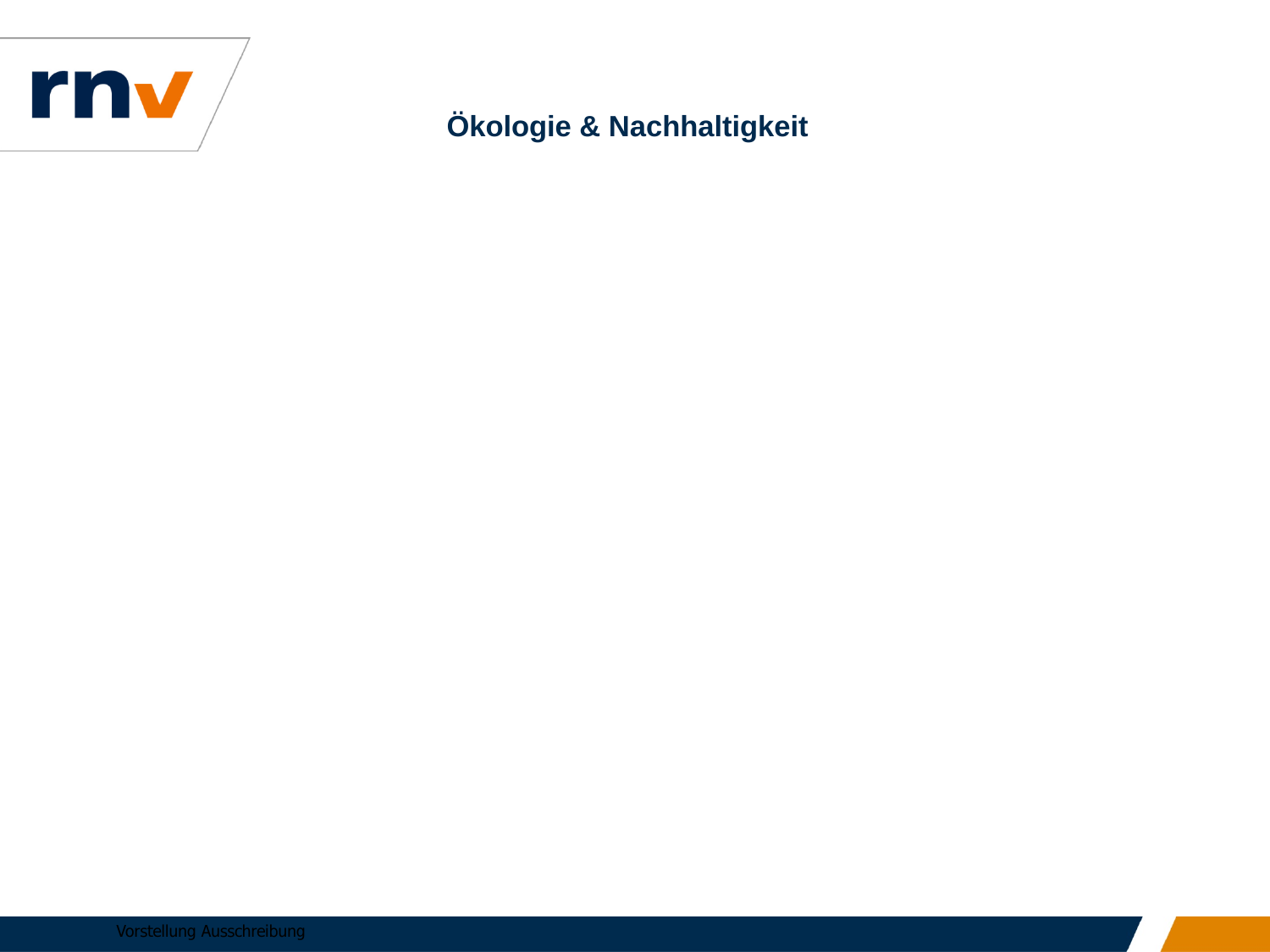

# Ökologie & Nachhaltigkeit

7
Vorstellung Ausschreibung